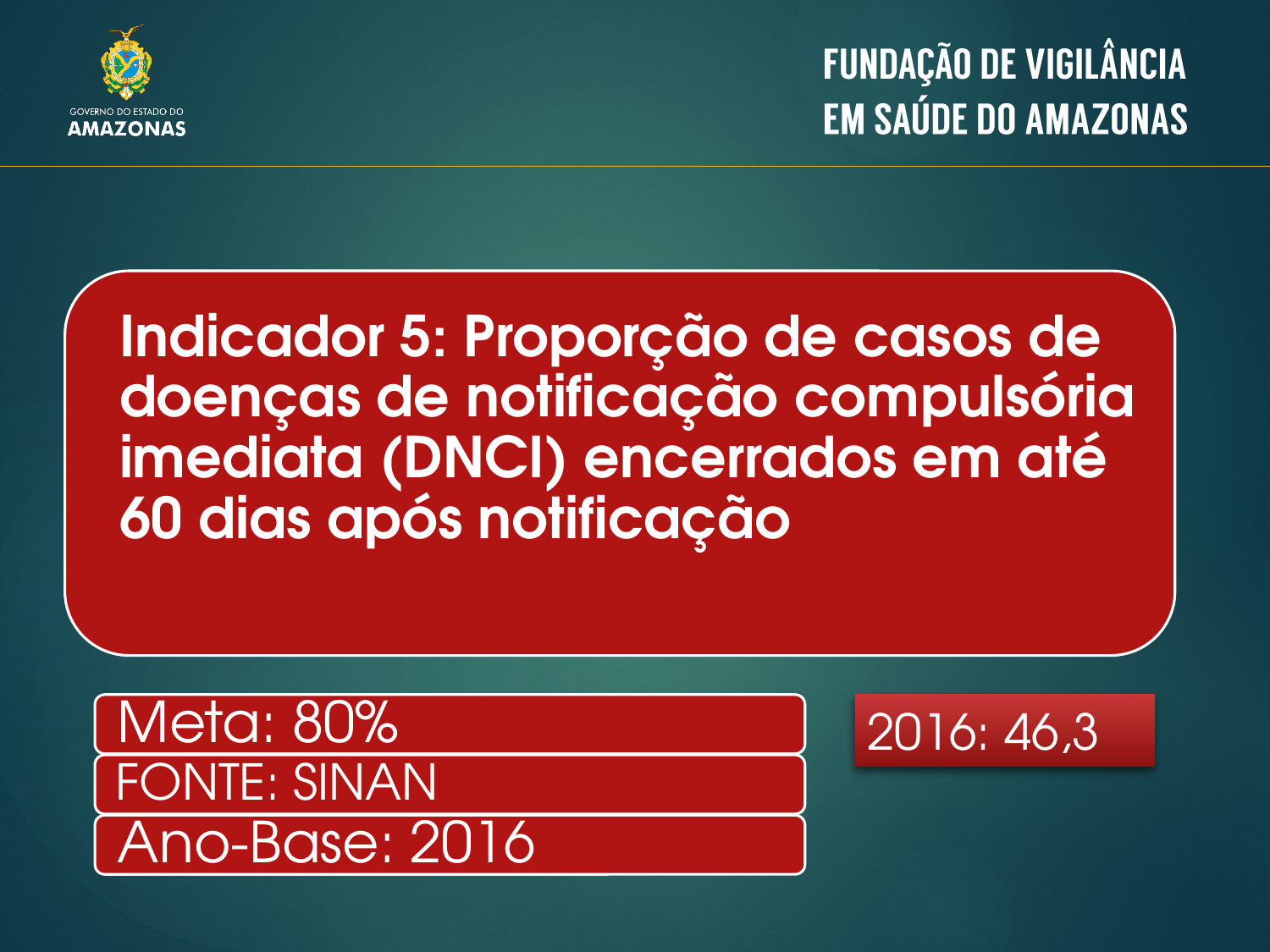

Indicador 5: Proporção de casos de doenças de notificação compulsória imediata (DNCI) encerrados em até 60 dias após notificação
Meta: 80%
FONTE: SINAN
Ano-Base: 2016
2016: 46,3